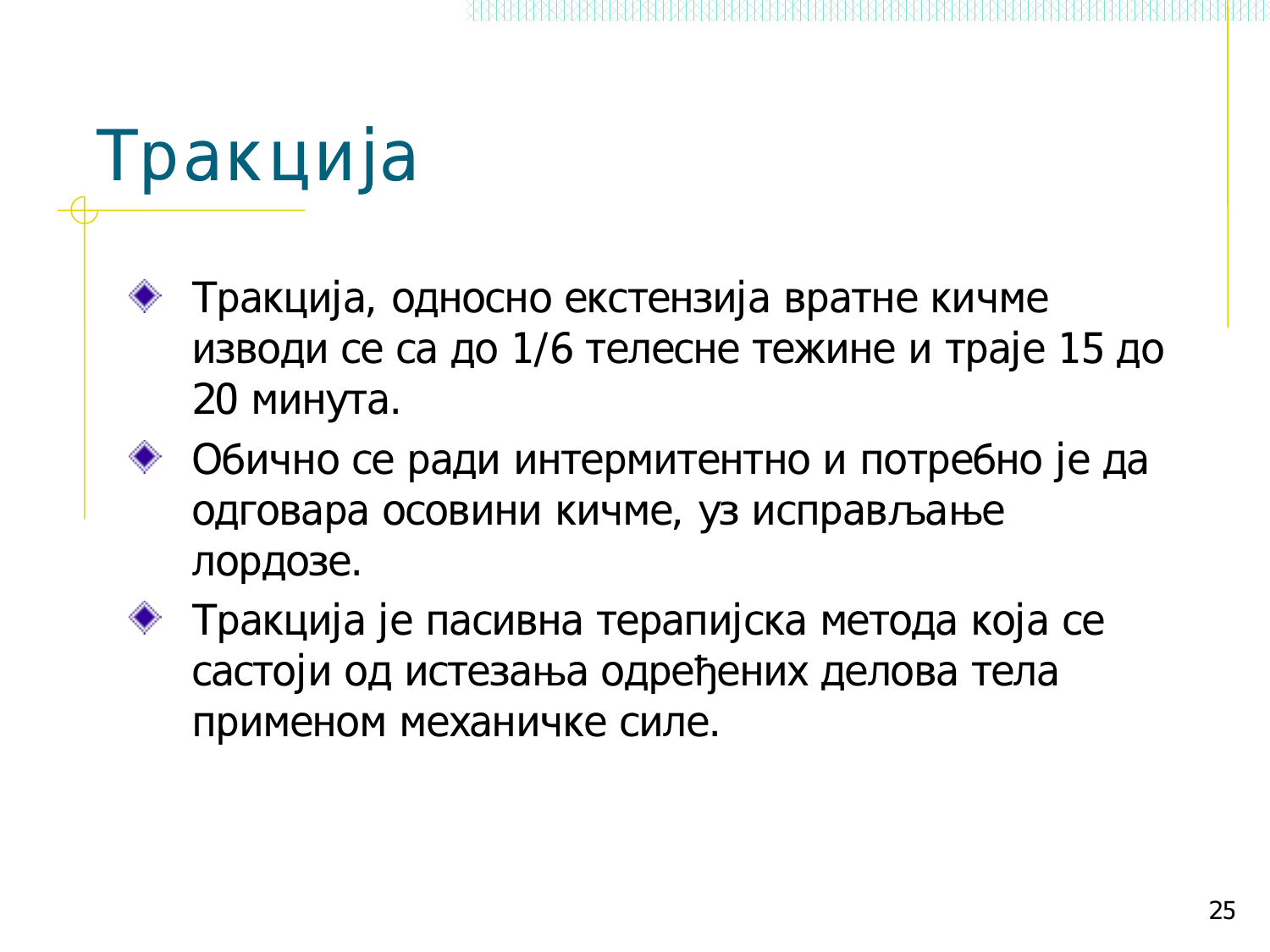

# Тракција
Тракција, односно екстензија вратне кичме изводи се са до 1/6 телесне тежине и траје 15 до 20 минута.
Обично се ради интермитентно и потребно је да одговара осовини кичме, уз исправљање лордозе.
Тракција је пасивна терапијска метода која се састоји од истезања одређених делова тела применом механичке силе.
25